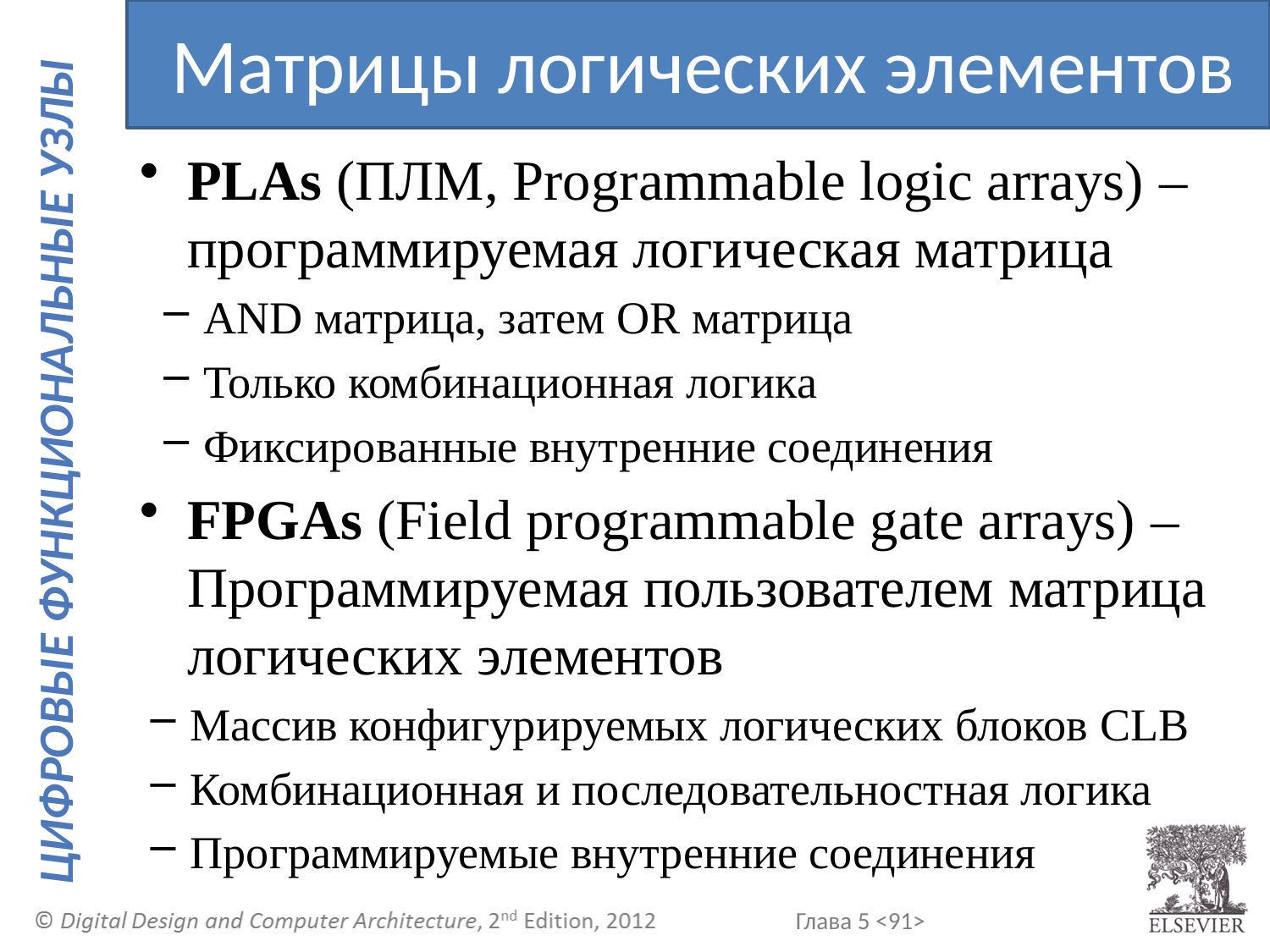

Матрицы логических элементов
PLAs (ПЛМ, Programmable logic arrays) –программируемая логическая матрица
AND матрица, затем OR матрица
Только комбинационная логика
Фиксированные внутренние соединения
FPGAs (Field programmable gate arrays) – Программируемая пользователем матрица логических элементов
Массив конфигурируемых логических блоков CLB
Комбинационная и последовательностная логика
Программируемые внутренние соединения